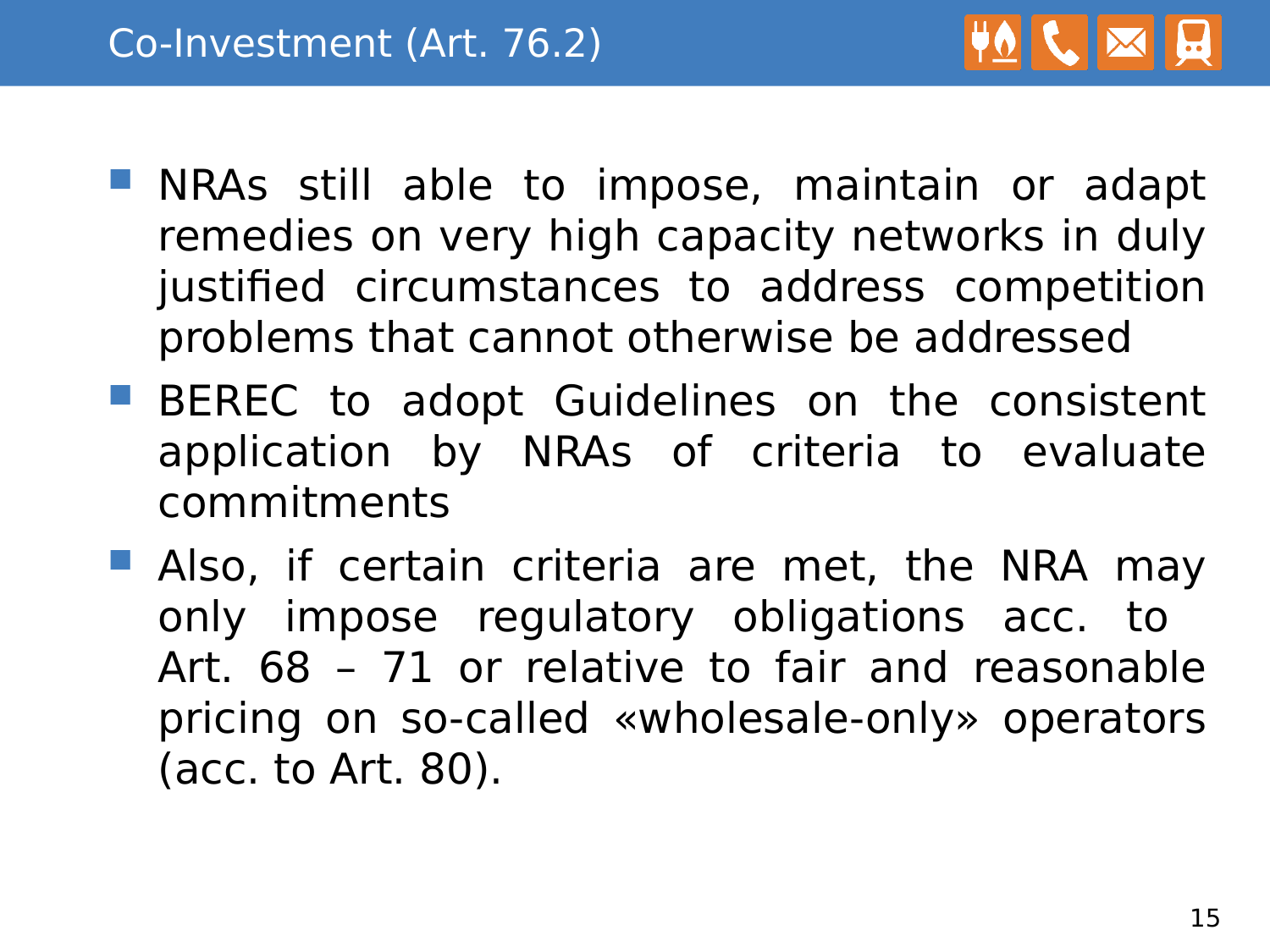

# Co-Investment (Art. 76.2)
NRAs still able to impose, maintain or adapt remedies on very high capacity networks in duly justified circumstances to address competition problems that cannot otherwise be addressed
BEREC to adopt Guidelines on the consistent application by NRAs of criteria to evaluate commitments
Also, if certain criteria are met, the NRA may only impose regulatory obligations acc. to
Art. 68 – 71 or relative to fair and reasonable pricing on so-called «wholesale-only» operators (acc. to Art. 80).

15